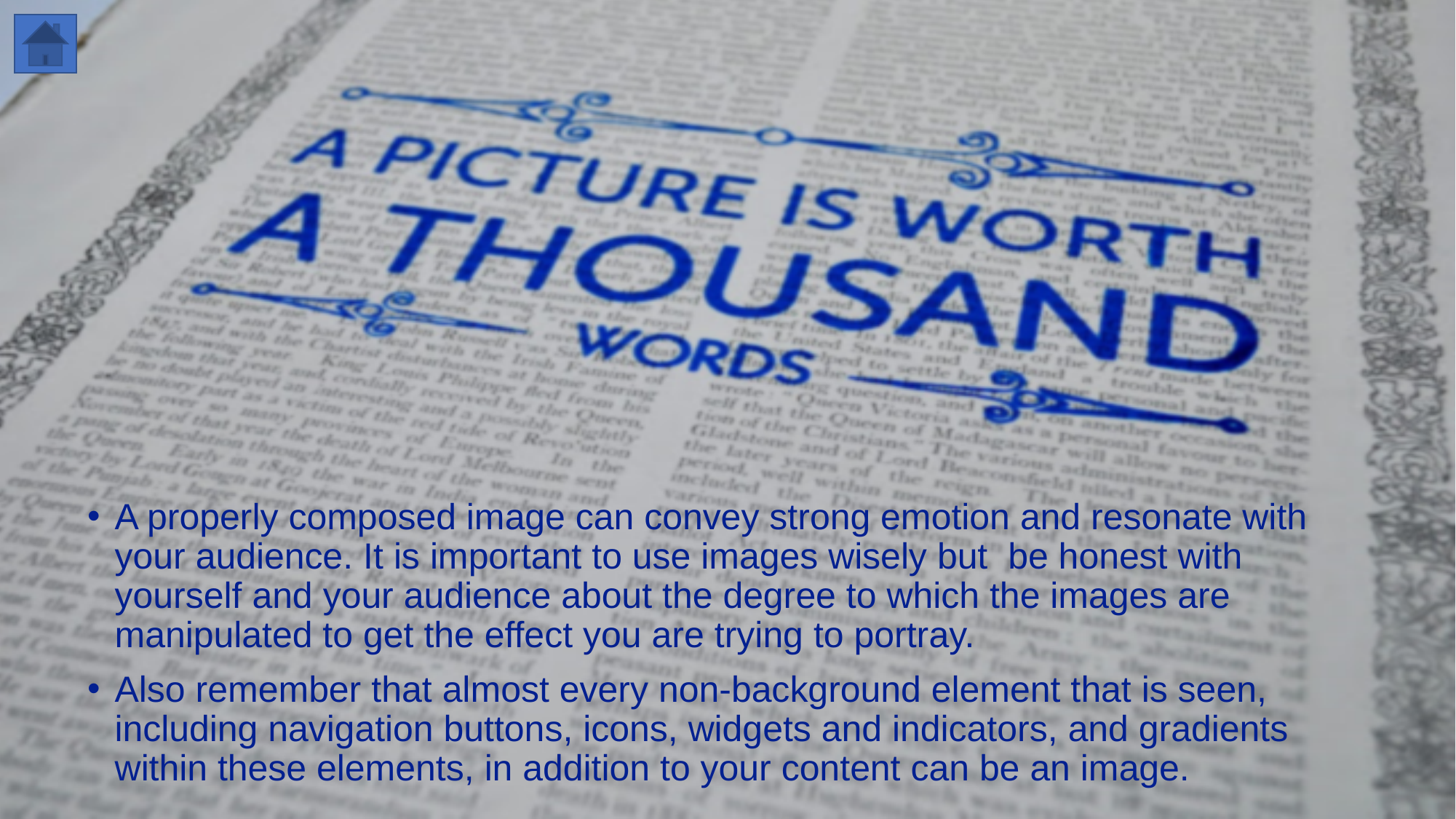

A properly composed image can convey strong emotion and resonate with your audience. It is important to use images wisely but  be honest with yourself and your audience about the degree to which the images are manipulated to get the effect you are trying to portray.
Also remember that almost every non-background element that is seen, including navigation buttons, icons, widgets and indicators, and gradients within these elements, in addition to your content can be an image.